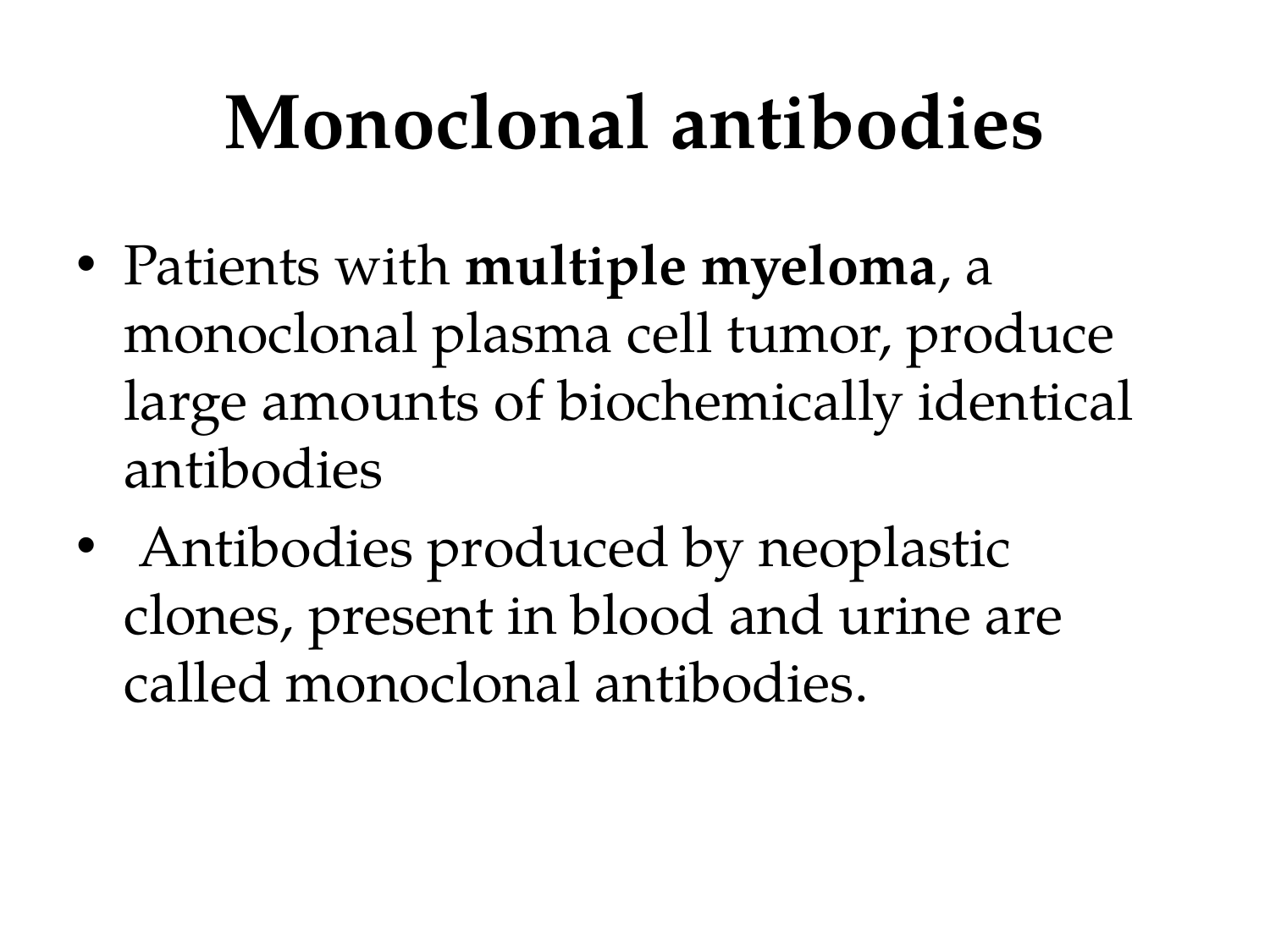

# Monoclonal antibodies
Patients with multiple myeloma, a monoclonal plasma cell tumor, produce large amounts of biochemically identical antibodies
 Antibodies produced by neoplastic clones, present in blood and urine are called monoclonal antibodies.